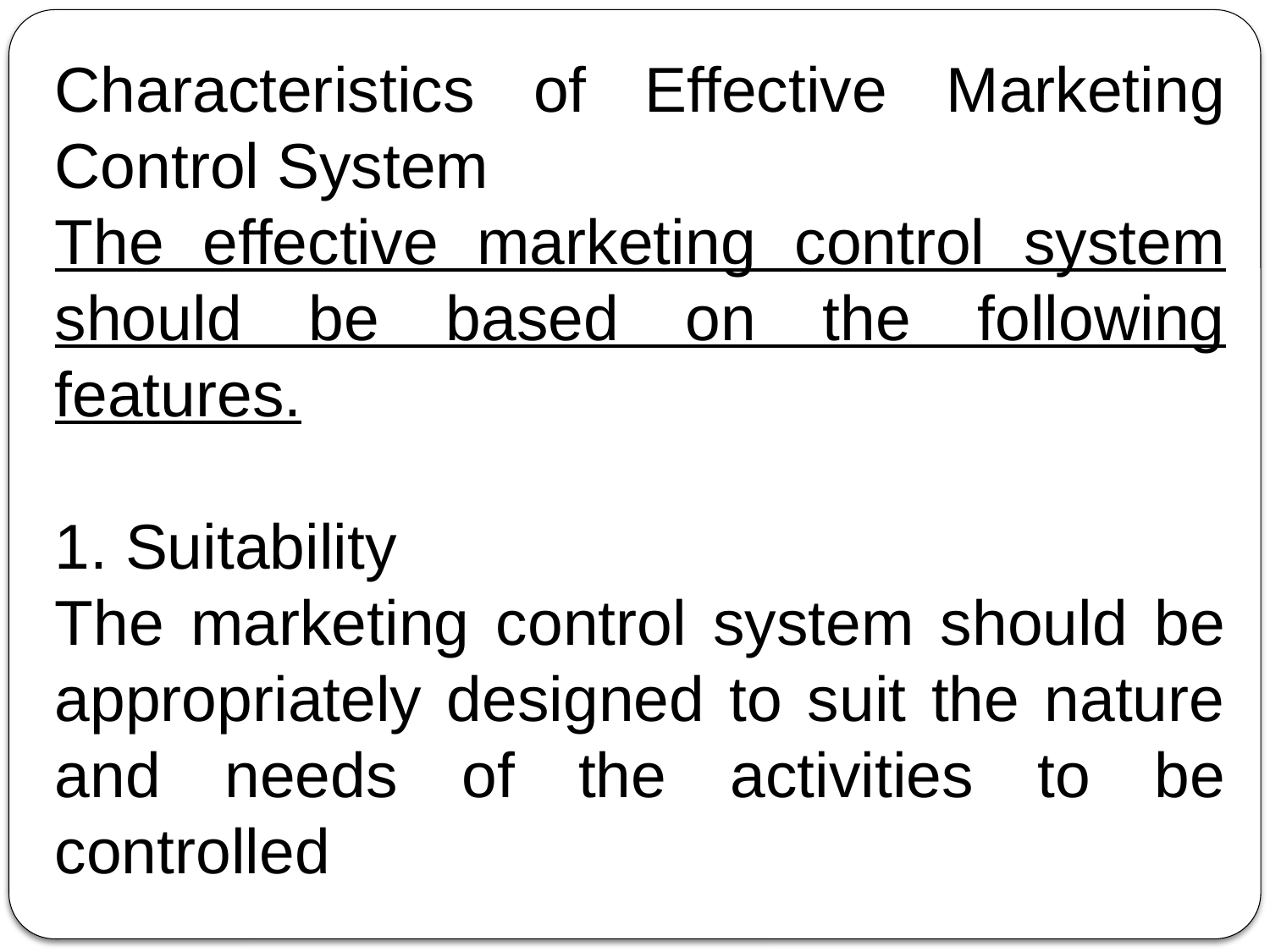

Characteristics of Effective Marketing Control System
The effective marketing control system should be based on the following features.

1. Suitability
The marketing control system should be appropriately designed to suit the nature and needs of the activities to be controlled